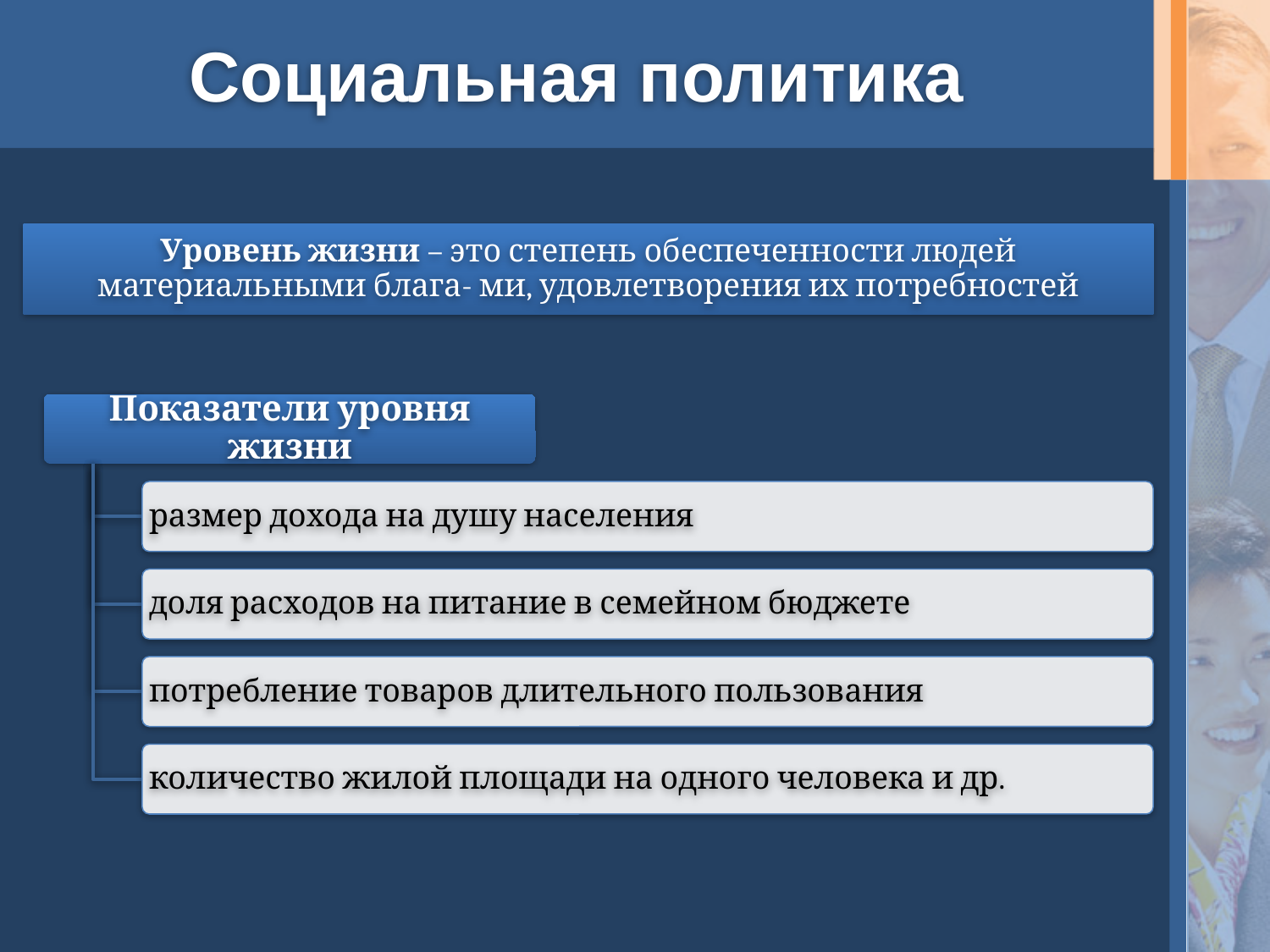

# Социальная политика

Уровень жизни – это степень обеспеченности людей материальными блага- ми, удовлетворения их потребностей

Показатели уровня жизни

размер дохода на душу населения

доля расходов на питание в семейном бюджете

потребление товаров длительного пользования

количество жилой площади на одного человека и др.